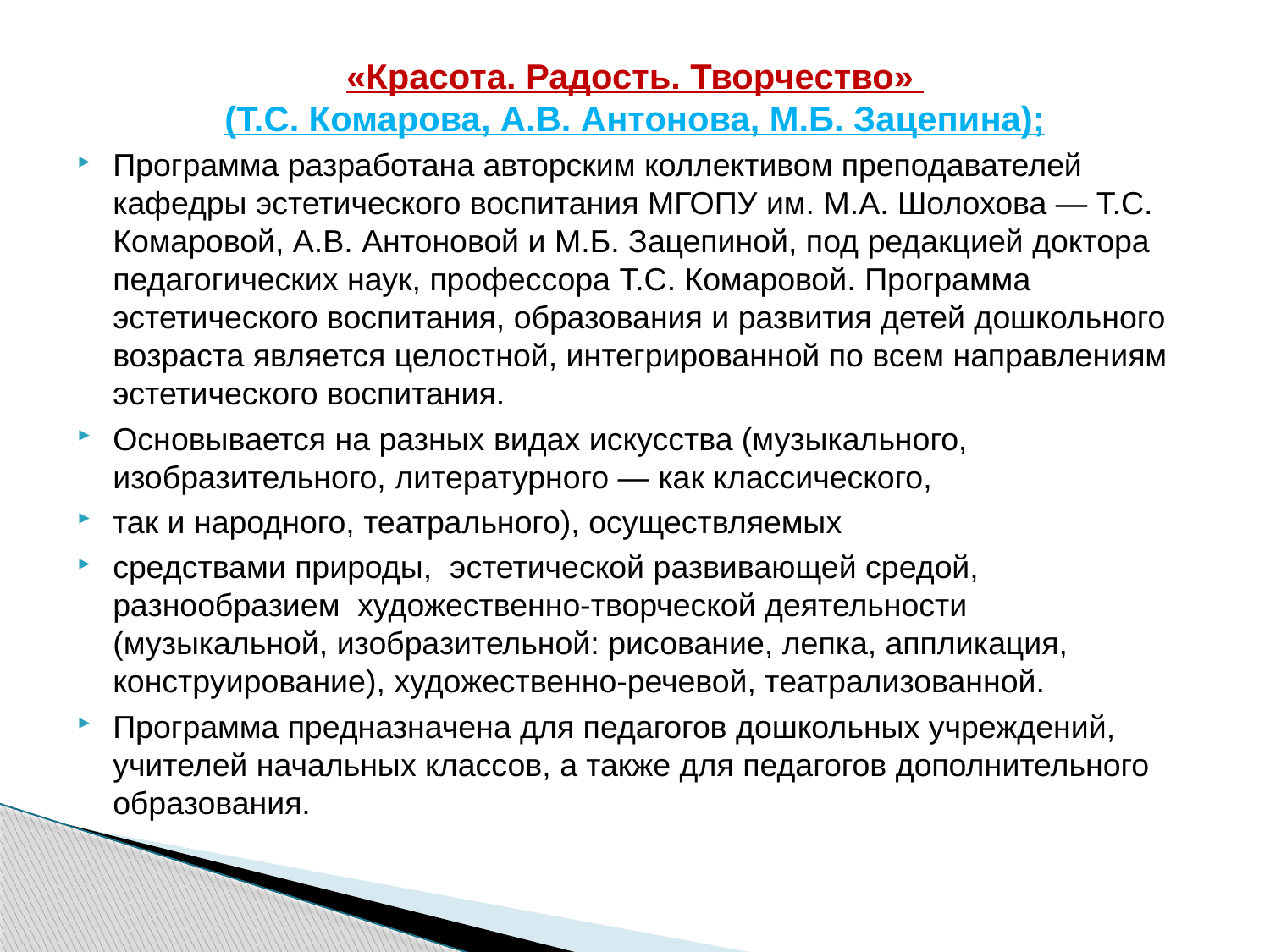

# «Красота. Радость. Творчество» (Т.С. Комарова, А.В. Антонова, М.Б. Зацепина);
Программа разработана авторским коллективом преподавателей кафедры эстетического воспитания МГОПУ им. М.А. Шолохова — Т.С. Комаровой, А.В. Антоновой и М.Б. Зацепиной, под редакцией доктора педагогических наук, профессора Т.С. Комаровой. Программа эстетического воспитания, образования и развития детей дошкольного возраста является целостной, интегрированной по всем направлениям эстетического воспитания.
Основывается на разных видах искусства (музыкального, изобразительного, литературного — как классического,
так и народного, театрального), осуществляемых
средствами природы,  эстетической развивающей средой, разнообразием  художественно-творческой деятельности (музыкальной, изобразительной: рисование, лепка, аппликация, конструирование), художественно-речевой, театрализованной.
Программа предназначена для педагогов дошкольных учреждений, учителей начальных классов, а также для педагогов дополнительного образования.